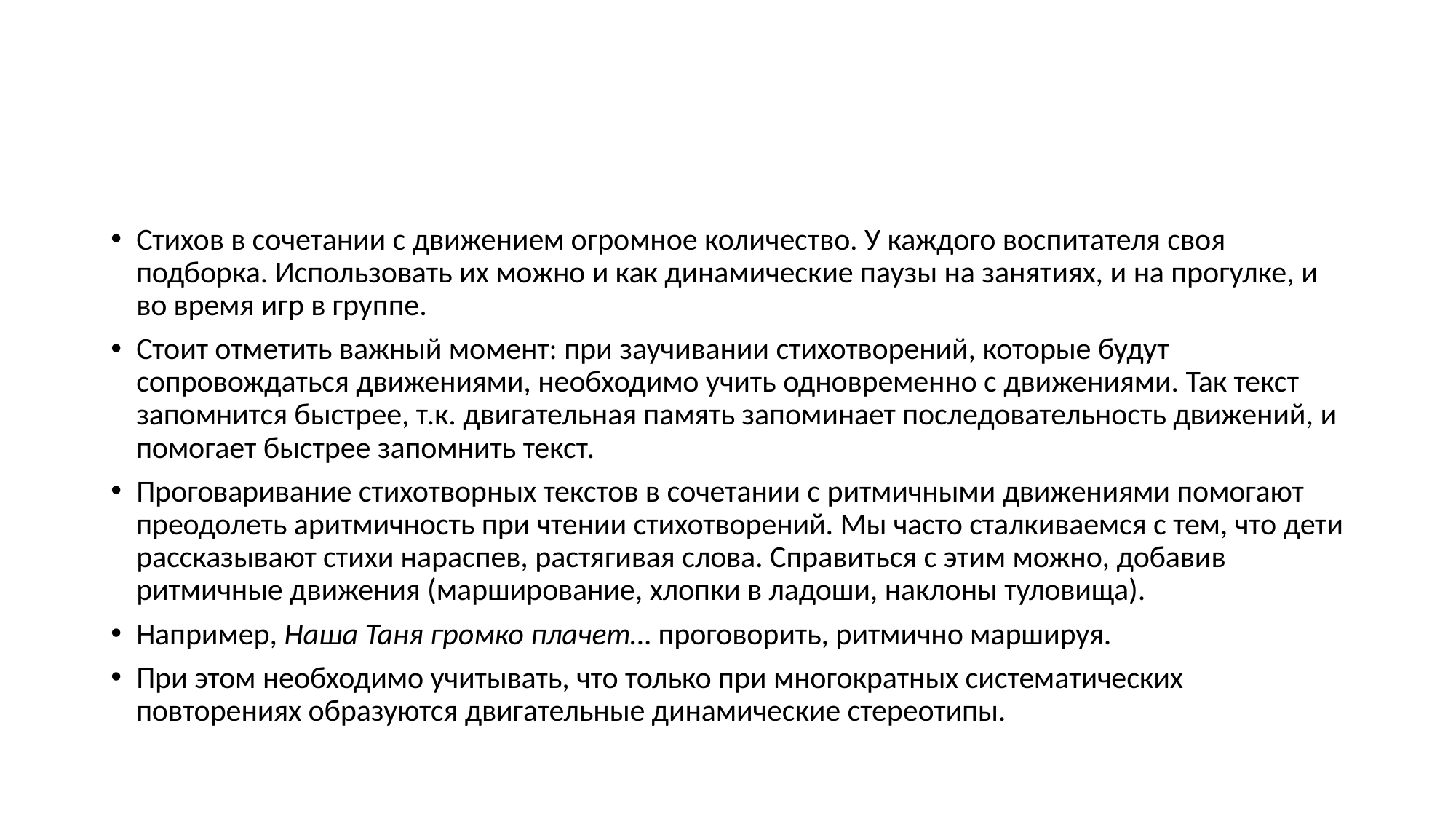

#
Стихов в сочетании с движением огромное количество. У каждого воспитателя своя подборка. Использовать их можно и как динамические паузы на занятиях, и на прогулке, и во время игр в группе.
Стоит отметить важный момент: при заучивании стихотворений, которые будут сопровождаться движениями, необходимо учить одновременно с движениями. Так текст запомнится быстрее, т.к. двигательная память запоминает последовательность движений, и помогает быстрее запомнить текст.
Проговаривание стихотворных текстов в сочетании с ритмичными движениями помогают преодолеть аритмичность при чтении стихотворений. Мы часто сталкиваемся с тем, что дети рассказывают стихи нараспев, растягивая слова. Справиться с этим можно, добавив ритмичные движения (марширование, хлопки в ладоши, наклоны туловища).
Например, Наша Таня громко плачет… проговорить, ритмично маршируя.
При этом необходимо учитывать, что только при многократных систематических повторениях образуются двигательные динамические стереотипы.